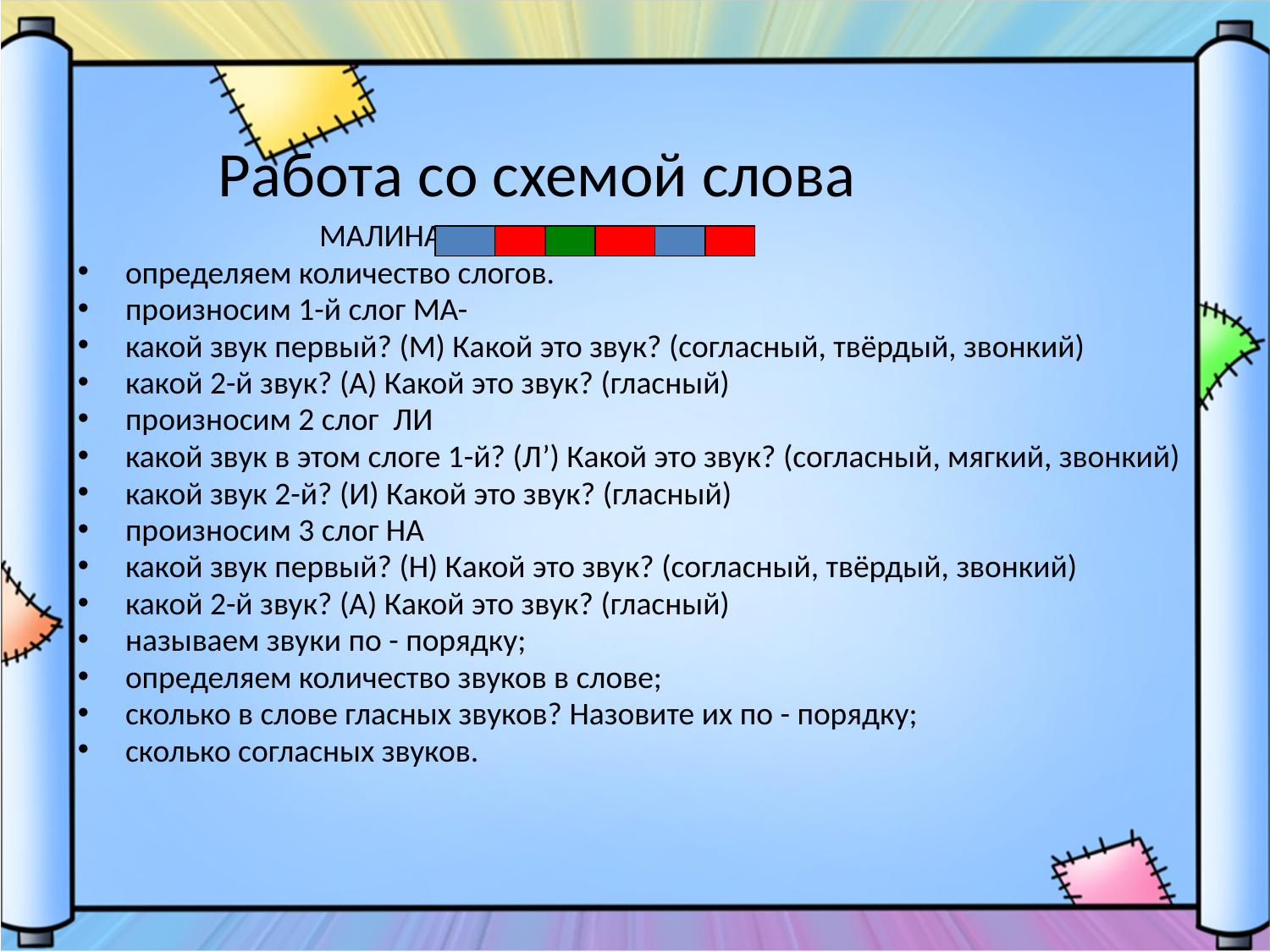

# Работа со схемой слова
                 МАЛИНА
определяем количество слогов.
произносим 1-й слог МА-
какой звук первый? (М) Какой это звук? (согласный, твёрдый, звонкий)
какой 2-й звук? (А) Какой это звук? (гласный)
произносим 2 слог  ЛИ
какой звук в этом слоге 1-й? (Л’) Какой это звук? (согласный, мягкий, звонкий)
какой звук 2-й? (И) Какой это звук? (гласный)
произносим 3 слог НА
какой звук первый? (Н) Какой это звук? (согласный, твёрдый, звонкий)
какой 2-й звук? (А) Какой это звук? (гласный)
называем звуки по - порядку;
определяем количество звуков в слове;
сколько в слове гласных звуков? Назовите их по - порядку;
сколько согласных звуков.